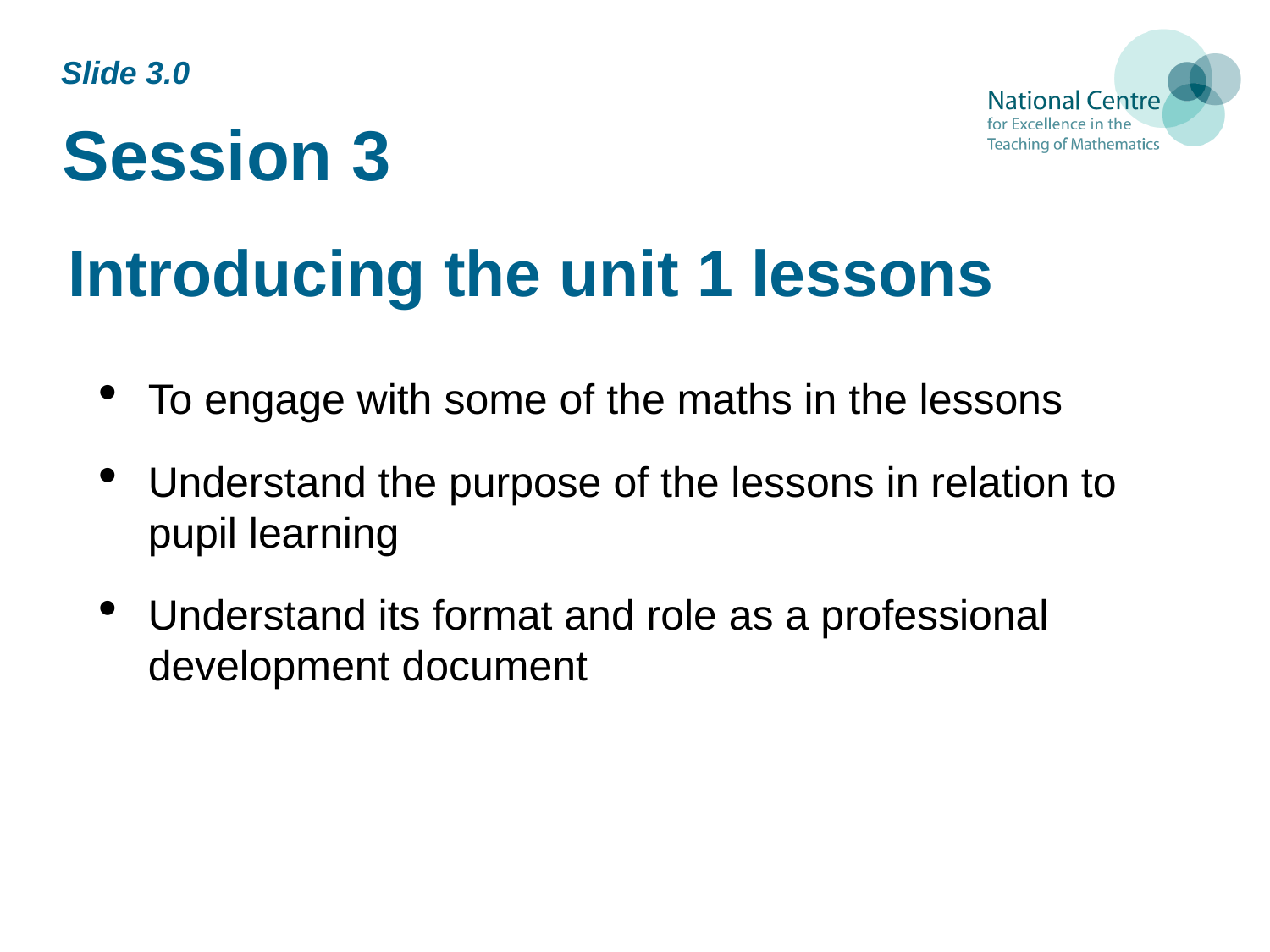

Slide 3.0
# Session 3
Introducing the unit 1 lessons
To engage with some of the maths in the lessons
Understand the purpose of the lessons in relation to pupil learning
Understand its format and role as a professional development document